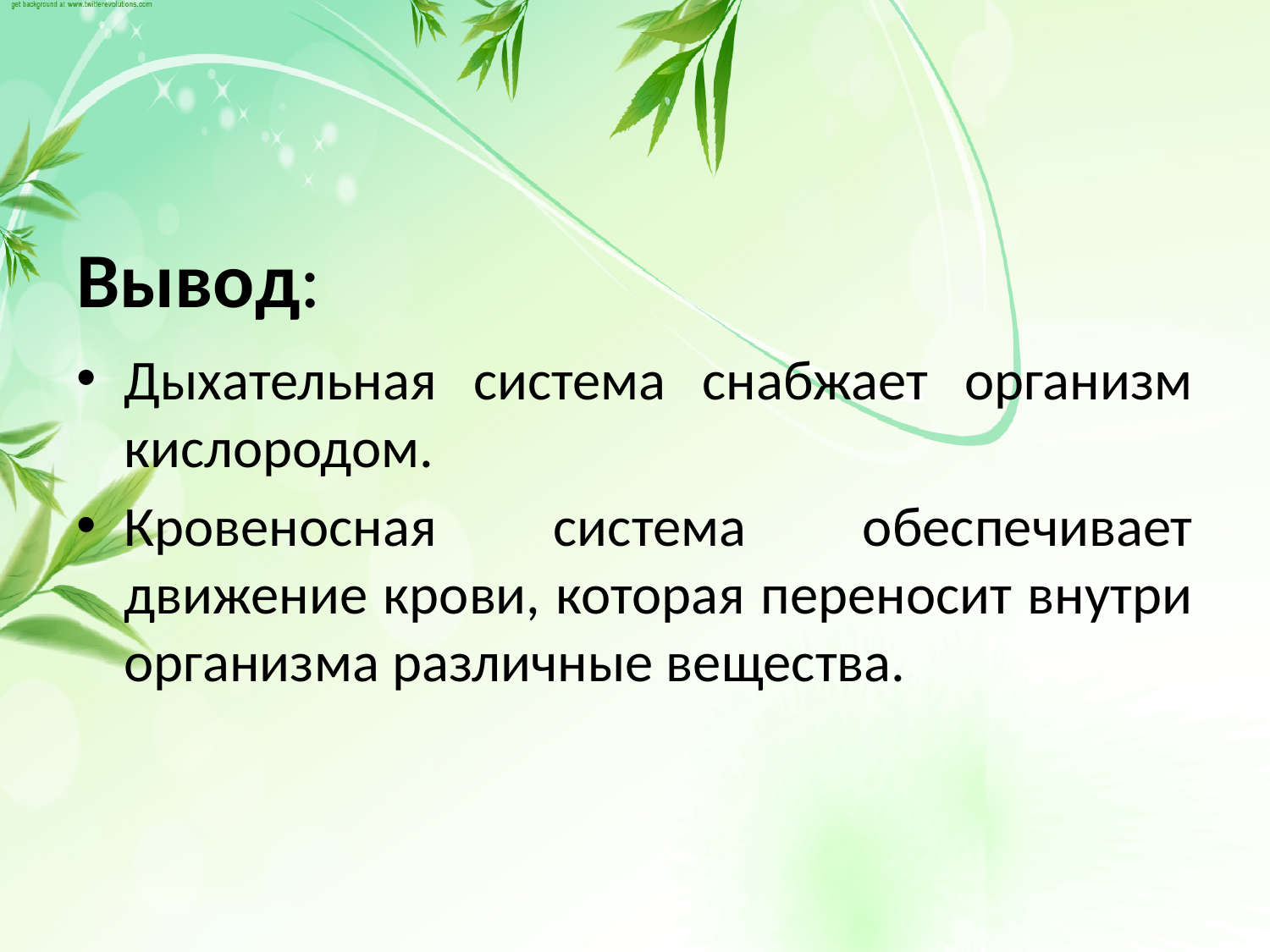

# Вывод:
Дыхательная система снабжает организм кислородом.
Кровеносная система обеспечивает движение крови, которая переносит внутри организма различные вещества.